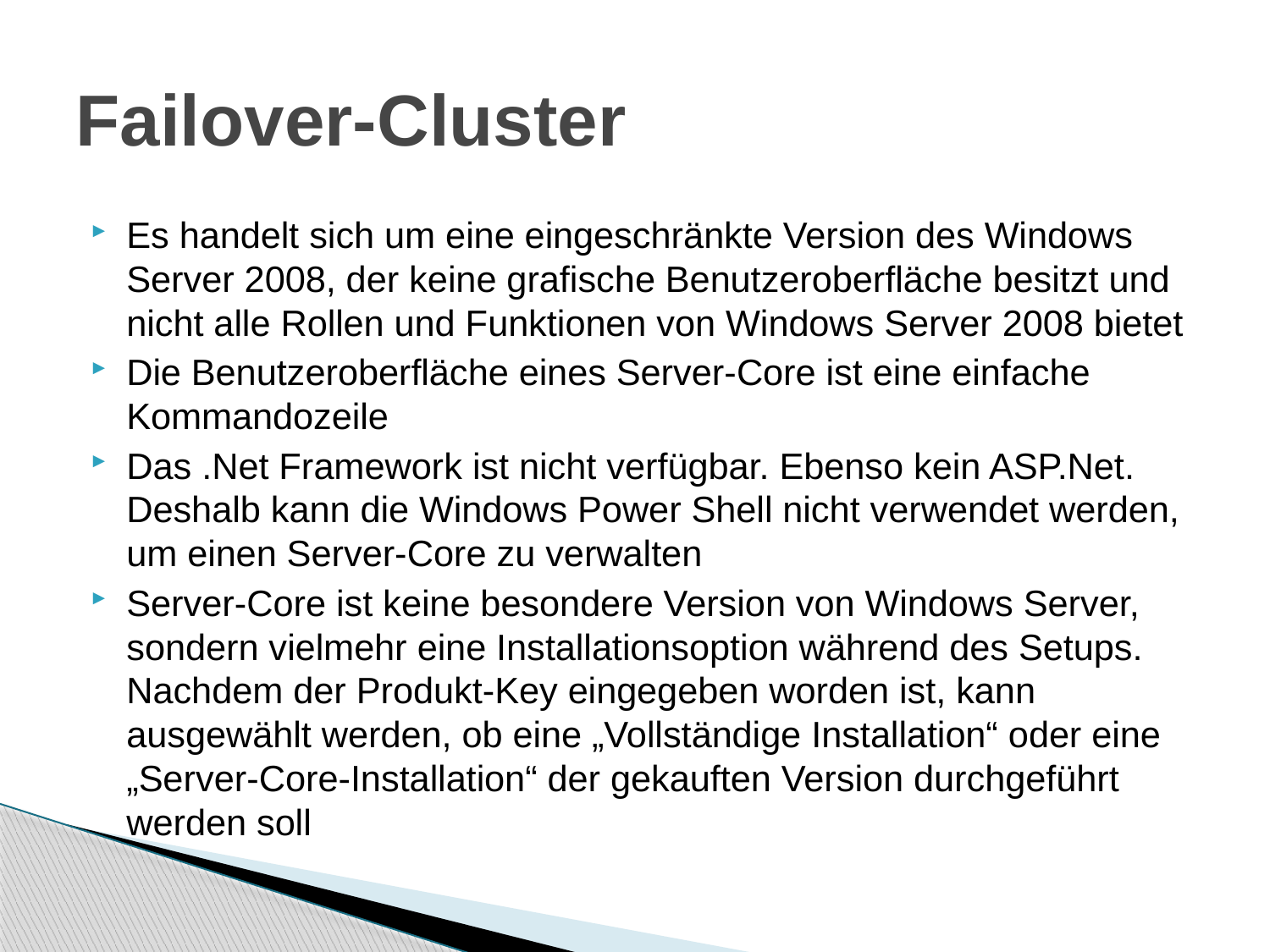

# Failover-Cluster
Es handelt sich um eine eingeschränkte Version des Windows Server 2008, der keine grafische Benutzeroberfläche besitzt und nicht alle Rollen und Funktionen von Windows Server 2008 bietet
Die Benutzeroberfläche eines Server-Core ist eine einfache Kommandozeile
Das .Net Framework ist nicht verfügbar. Ebenso kein ASP.Net. Deshalb kann die Windows Power Shell nicht verwendet werden, um einen Server-Core zu verwalten
Server-Core ist keine besondere Version von Windows Server, sondern vielmehr eine Installationsoption während des Setups. Nachdem der Produkt-Key eingegeben worden ist, kann ausgewählt werden, ob eine „Vollständige Installation“ oder eine „Server-Core-Installation“ der gekauften Version durchgeführt werden soll